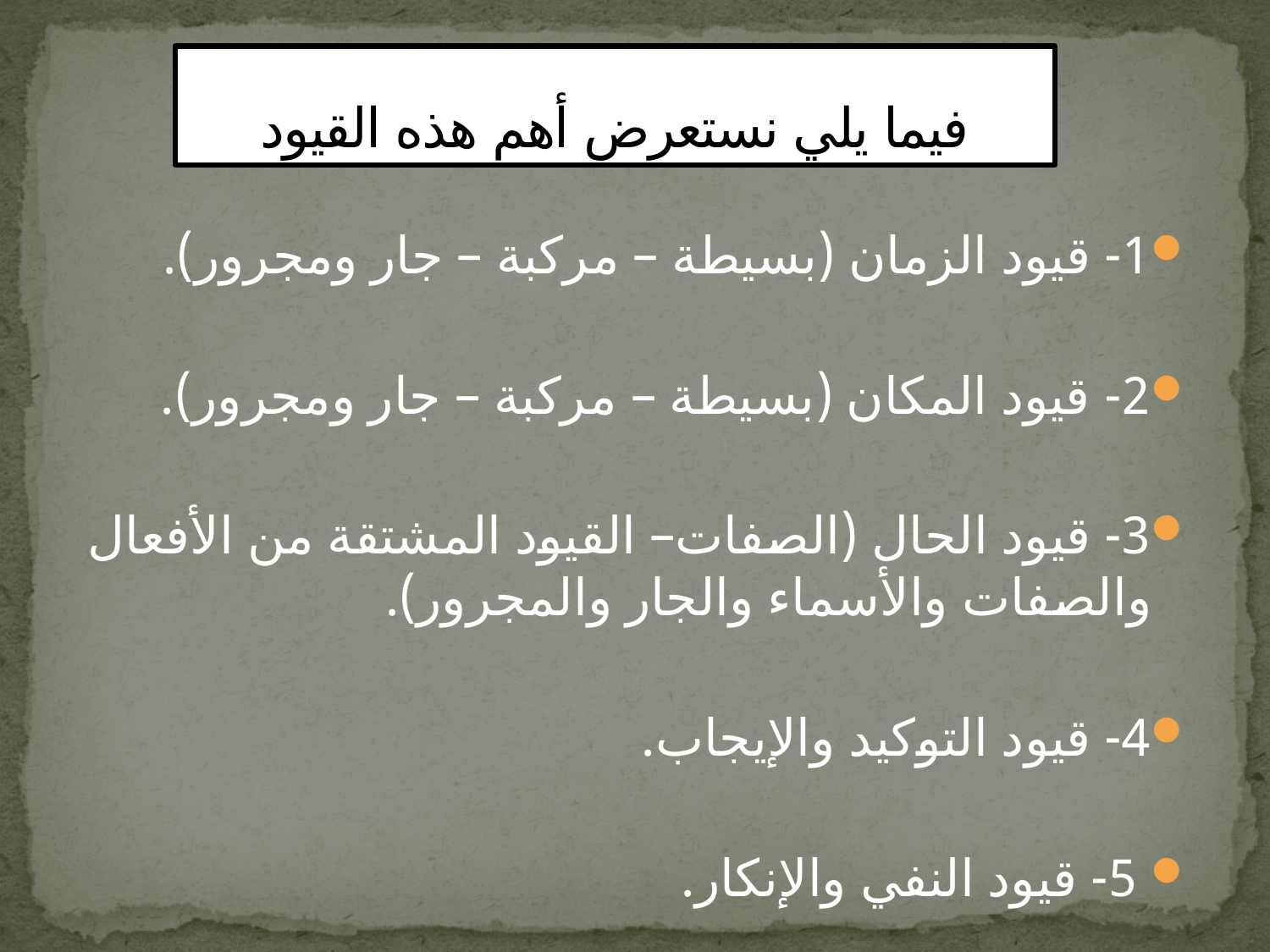

# فيما يلي نستعرض أهم هذه القيود
1- قيود الزمان (بسيطة – مركبة – جار ومجرور).

2- قيود المكان (بسيطة – مركبة – جار ومجرور).

3- قيود الحال (الصفات– القيود المشتقة من الأفعال والصفات والأسماء والجار والمجرور).

4- قيود التوكيد والإيجاب.

 5- قيود النفي والإنكار.